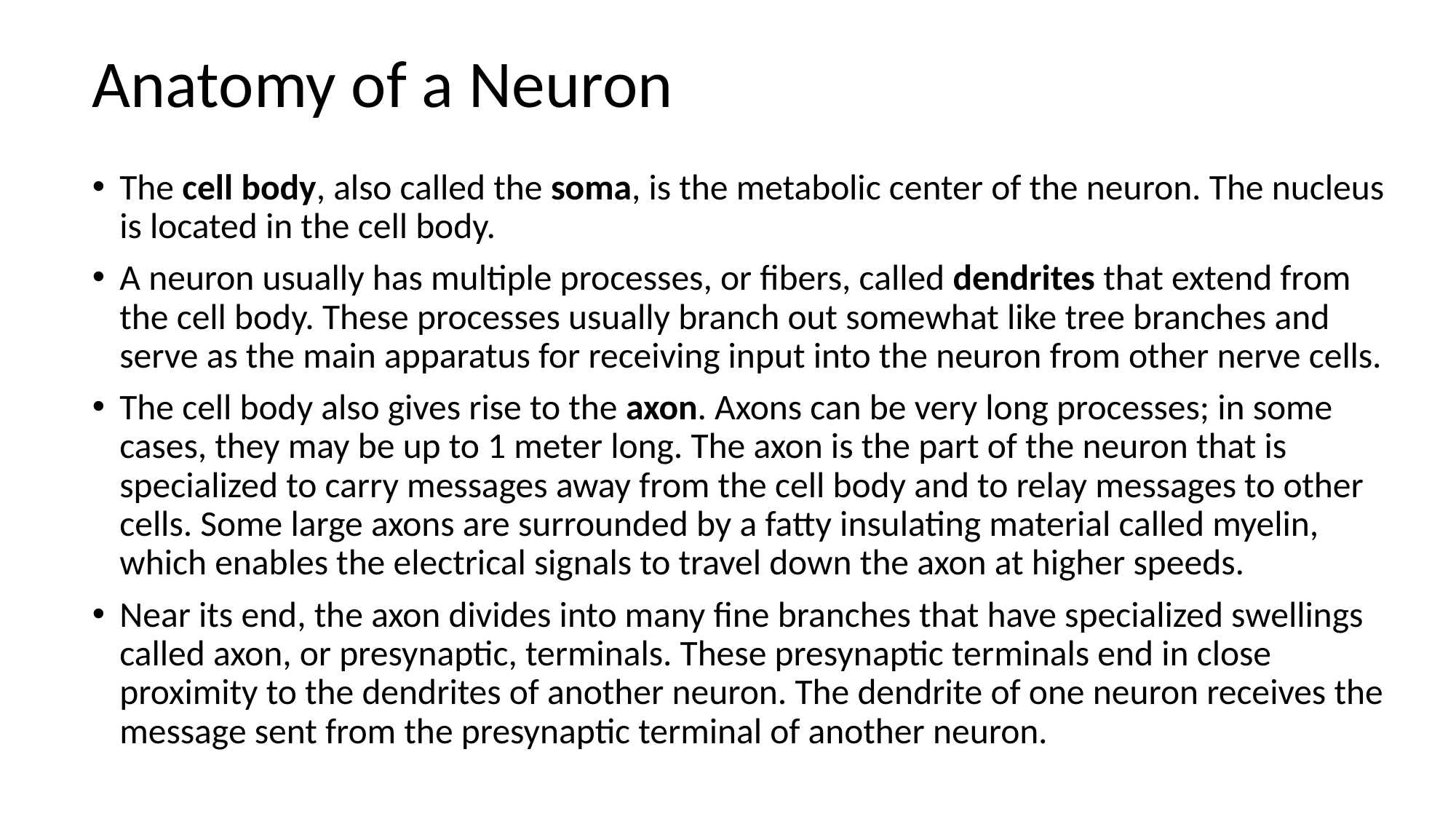

# Anatomy of a Neuron
The cell body, also called the soma, is the metabolic center of the neuron. The nucleus is located in the cell body.
A neuron usually has multiple processes, or fibers, called dendrites that extend from the cell body. These processes usually branch out somewhat like tree branches and serve as the main apparatus for receiving input into the neuron from other nerve cells.
The cell body also gives rise to the axon. Axons can be very long processes; in some cases, they may be up to 1 meter long. The axon is the part of the neuron that is specialized to carry messages away from the cell body and to relay messages to other cells. Some large axons are surrounded by a fatty insulating material called myelin, which enables the electrical signals to travel down the axon at higher speeds.
Near its end, the axon divides into many fine branches that have specialized swellings called axon, or presynaptic, terminals. These presynaptic terminals end in close proximity to the dendrites of another neuron. The dendrite of one neuron receives the message sent from the presynaptic terminal of another neuron.